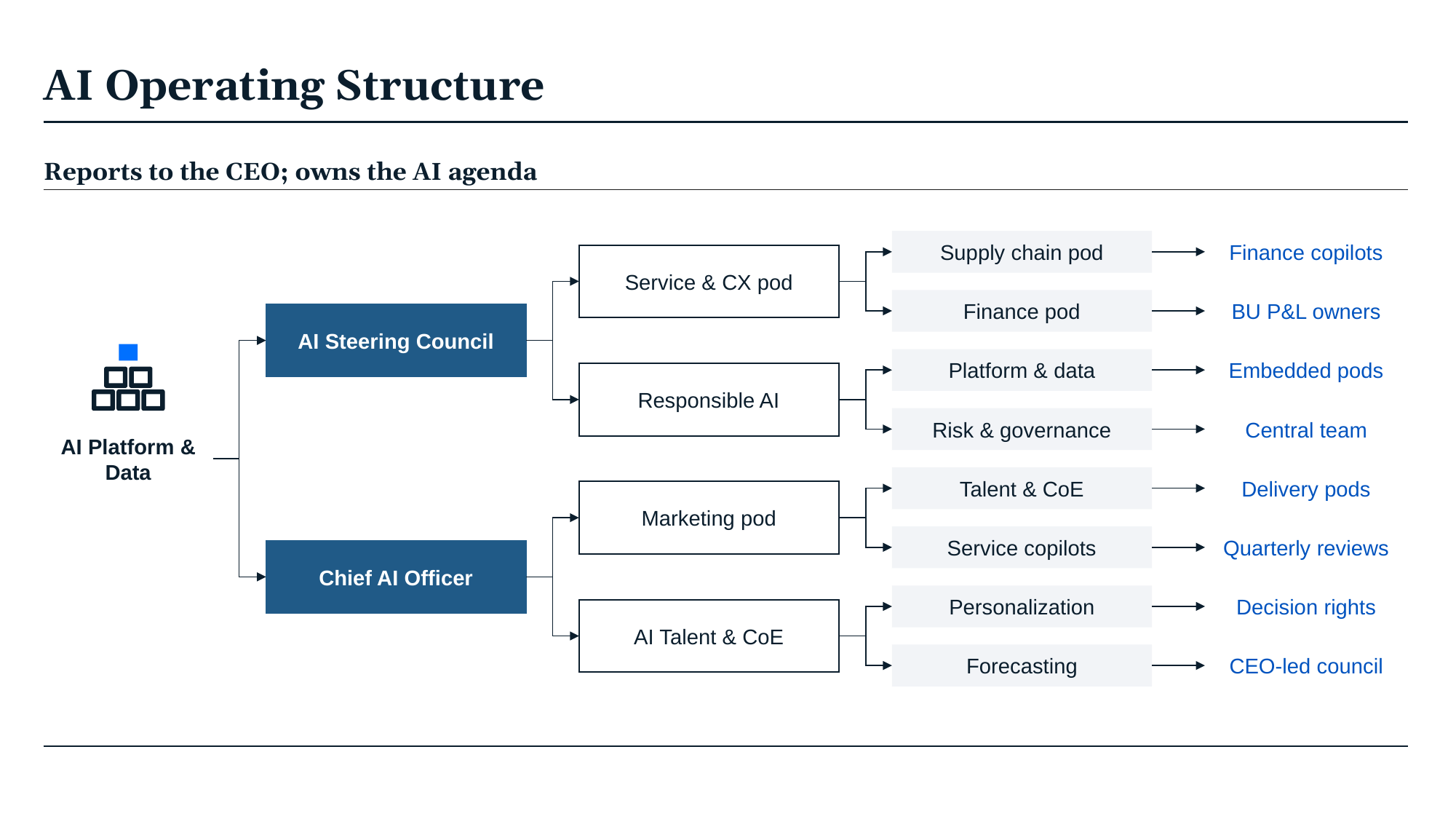

# AI Operating Structure
Reports to the CEO; owns the AI agenda
Supply chain pod
Finance copilots
Service & CX pod
Finance pod
BU P&L owners
AI Steering Council

Platform & data
Embedded pods
Responsible AI
Risk & governance
Central team
AI Platform & Data
Talent & CoE
Delivery pods
Marketing pod
Service copilots
Quarterly reviews
Chief AI Officer
Personalization
Decision rights
AI Talent & CoE
Forecasting
CEO-led council